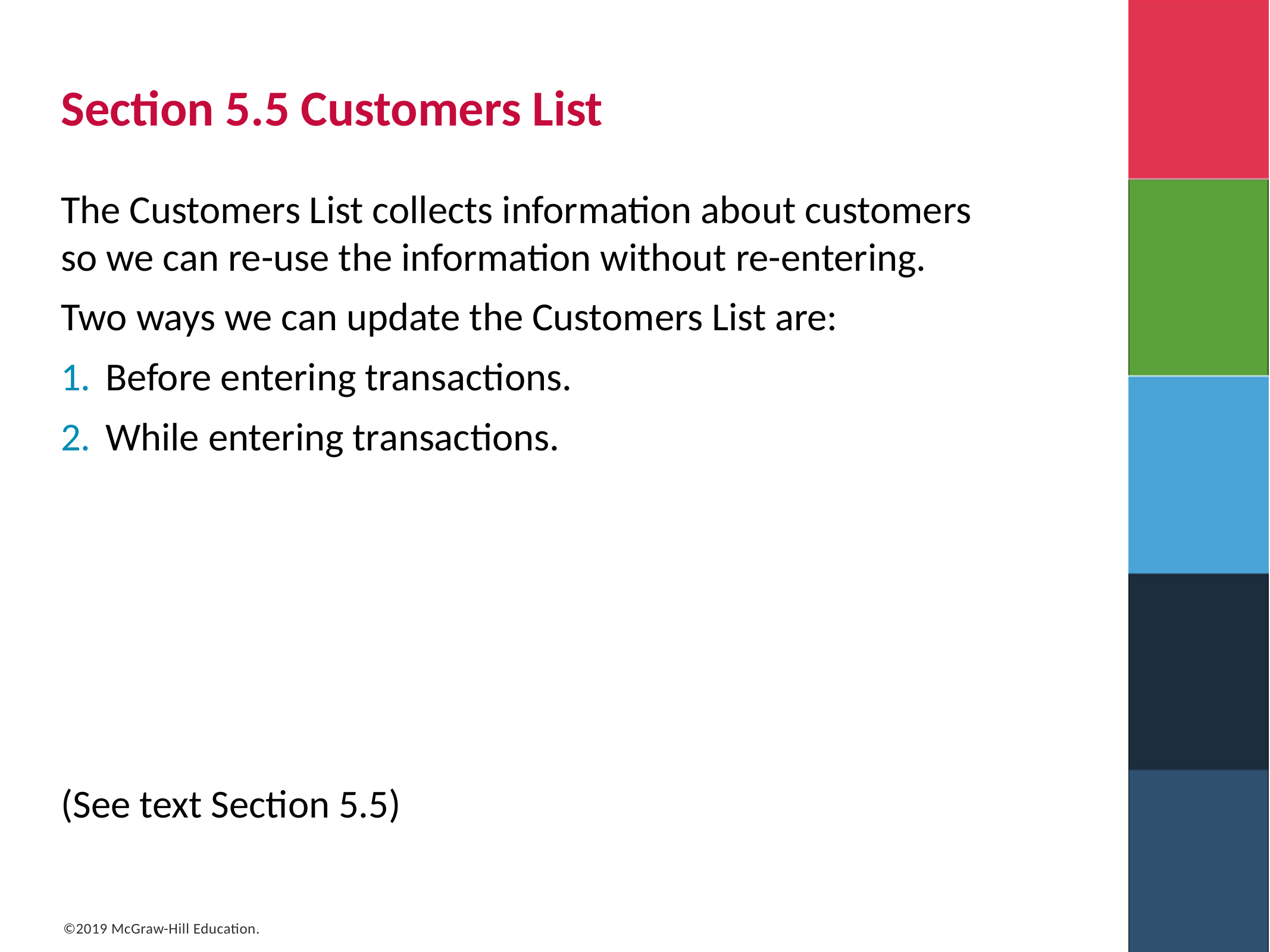

# Section 5.5 Customers List
The Customers List collects information about customers so we can re-use the information without re-entering.
Two ways we can update the Customers List are:
Before entering transactions.
While entering transactions.
(See text Section 5.5)